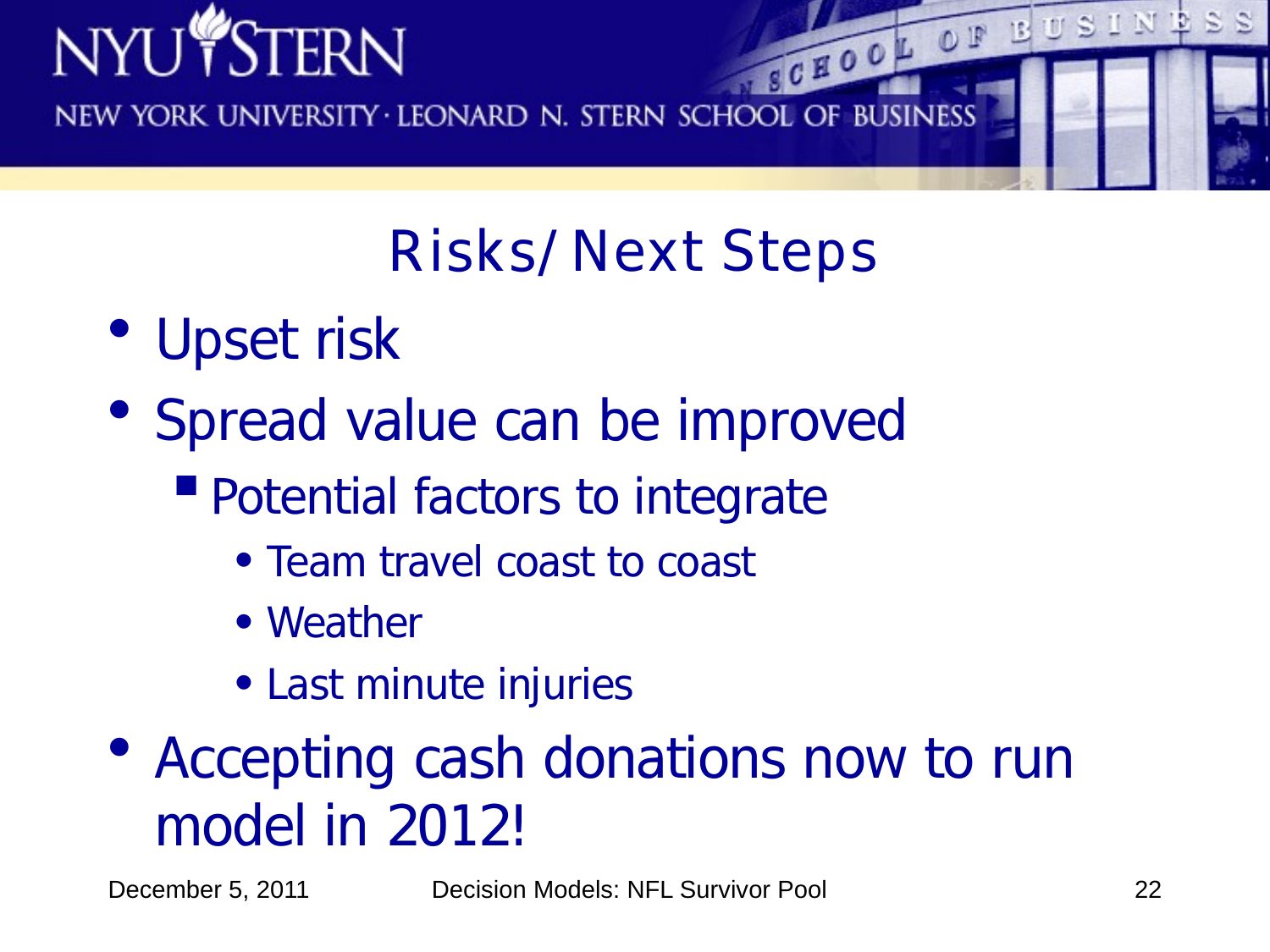

# Risks/Next Steps
Upset risk
Spread value can be improved
Potential factors to integrate
Team travel coast to coast
Weather
Last minute injuries
Accepting cash donations now to run model in 2012!
December 5, 2011
Decision Models: NFL Survivor Pool
22